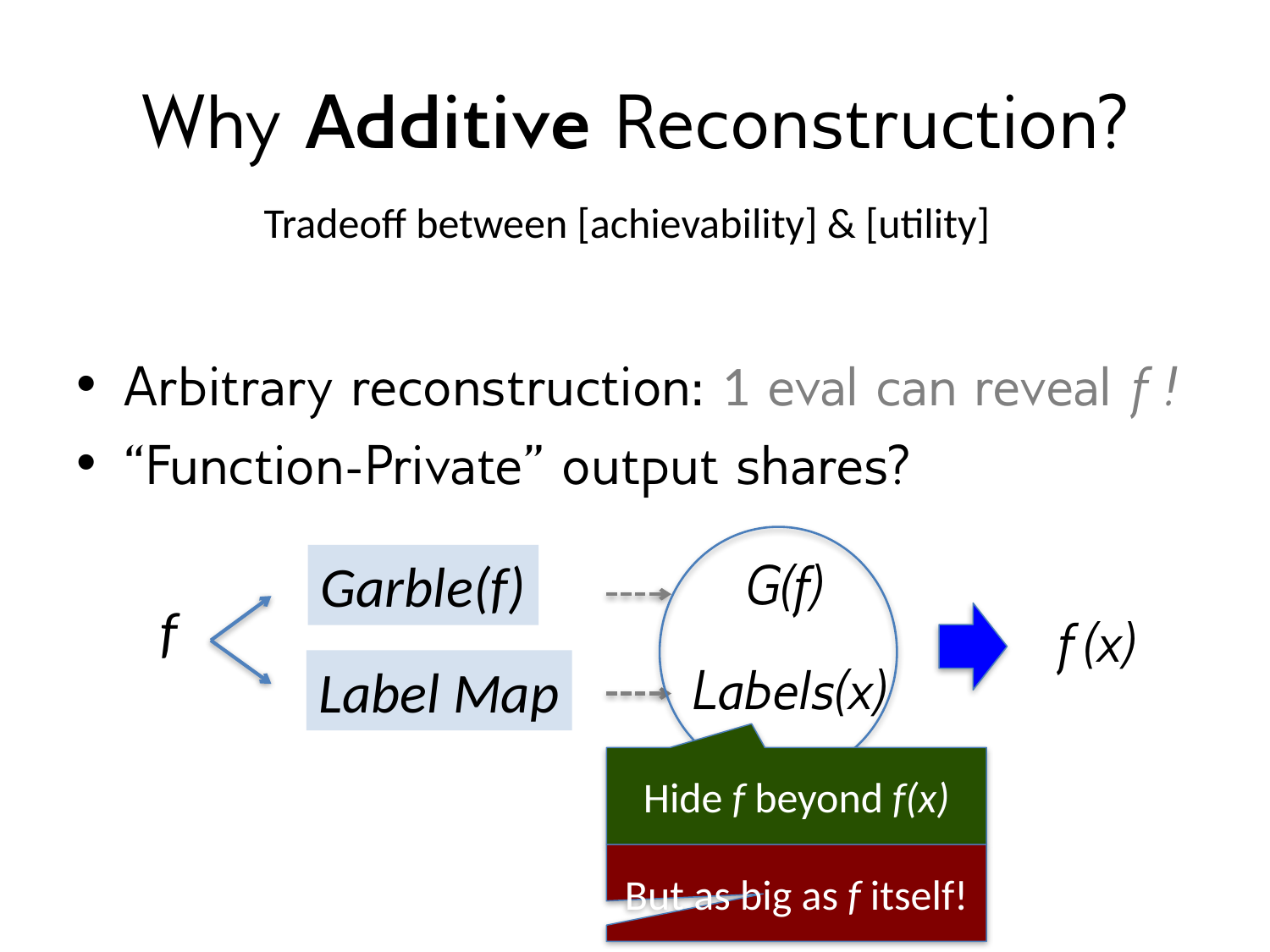

# Why Additive Reconstruction?
Tradeoff between [achievability] & [utility]
Arbitrary reconstruction: 1 eval can reveal f !
“Function-Private” output shares?

   f (x)
   G(f)
Labels(x)
Garble(f)
Label Map
f

Hide f beyond f(x)
But as big as f itself!